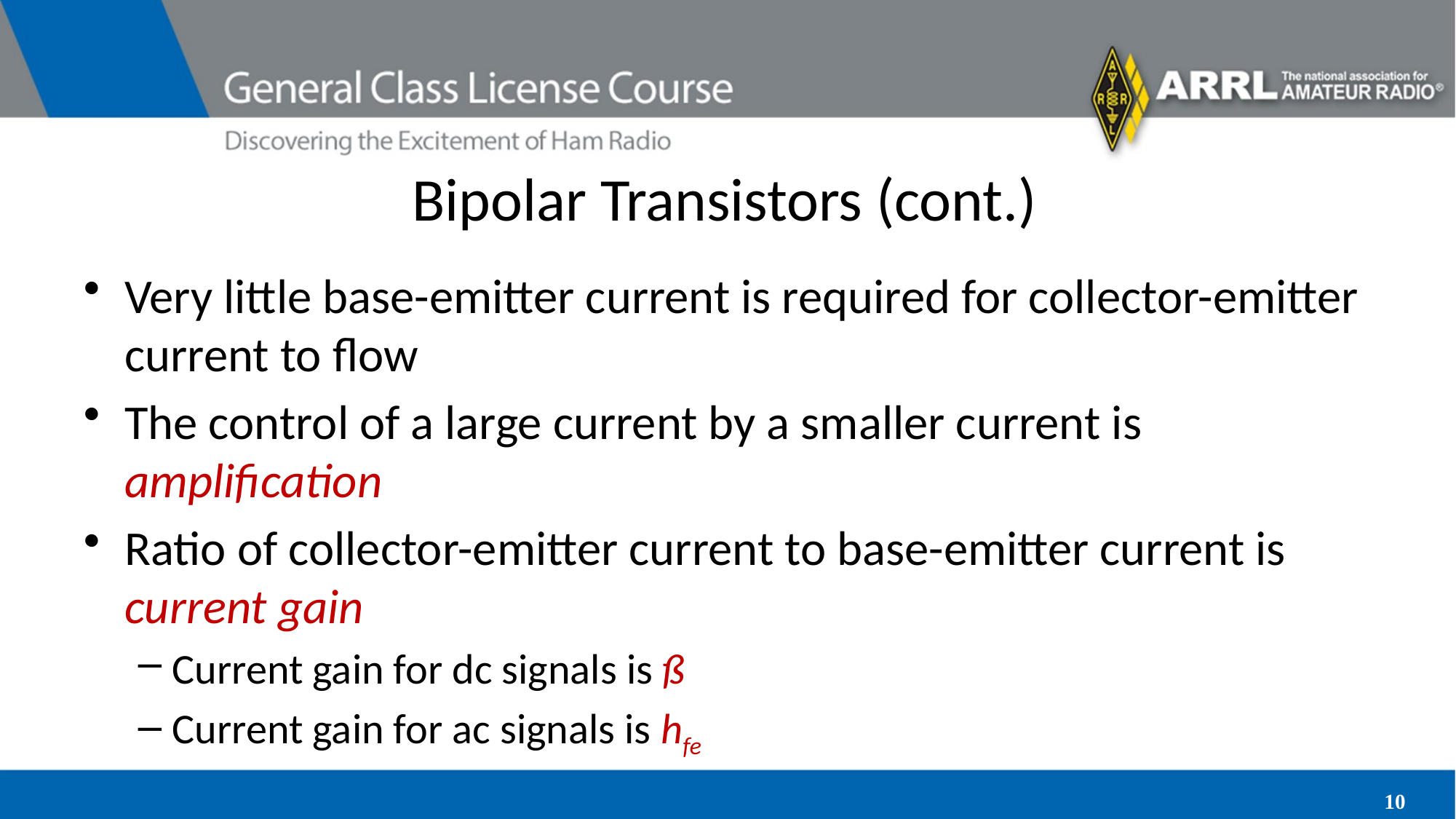

# Bipolar Transistors (cont.)
Very little base-emitter current is required for collector-emitter current to flow
The control of a large current by a smaller current is amplification
Ratio of collector-emitter current to base-emitter current is current gain
Current gain for dc signals is ß
Current gain for ac signals is hfe